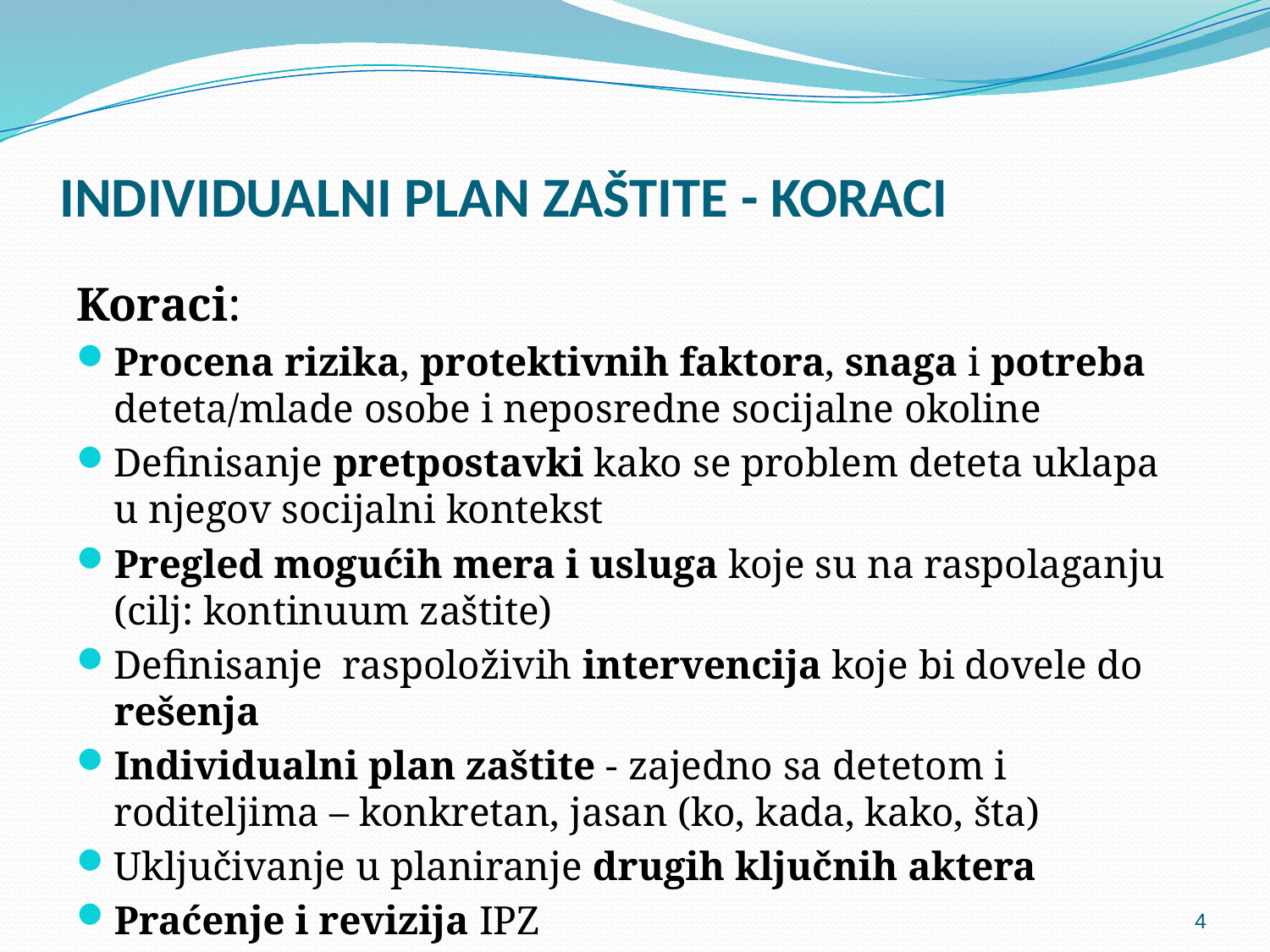

# INDIVIDUALNI PLAN ZAŠTITE - KORACI
Koraci:
Procena rizika, protektivnih faktora, snaga i potreba deteta/mlade osobe i neposredne socijalne okoline
Definisanje pretpostavki kako se problem deteta uklapa u njegov socijalni kontekst
Pregled mogućih mera i usluga koje su na raspolaganju (cilj: kontinuum zaštite)
Definisanje  raspoloživih intervencija koje bi dovele do rešenja
Individualni plan zaštite - zajedno sa detetom i roditeljima – konkretan, jasan (ko, kada, kako, šta)
Uključivanje u planiranje drugih ključnih aktera
Praćenje i revizija IPZ

4